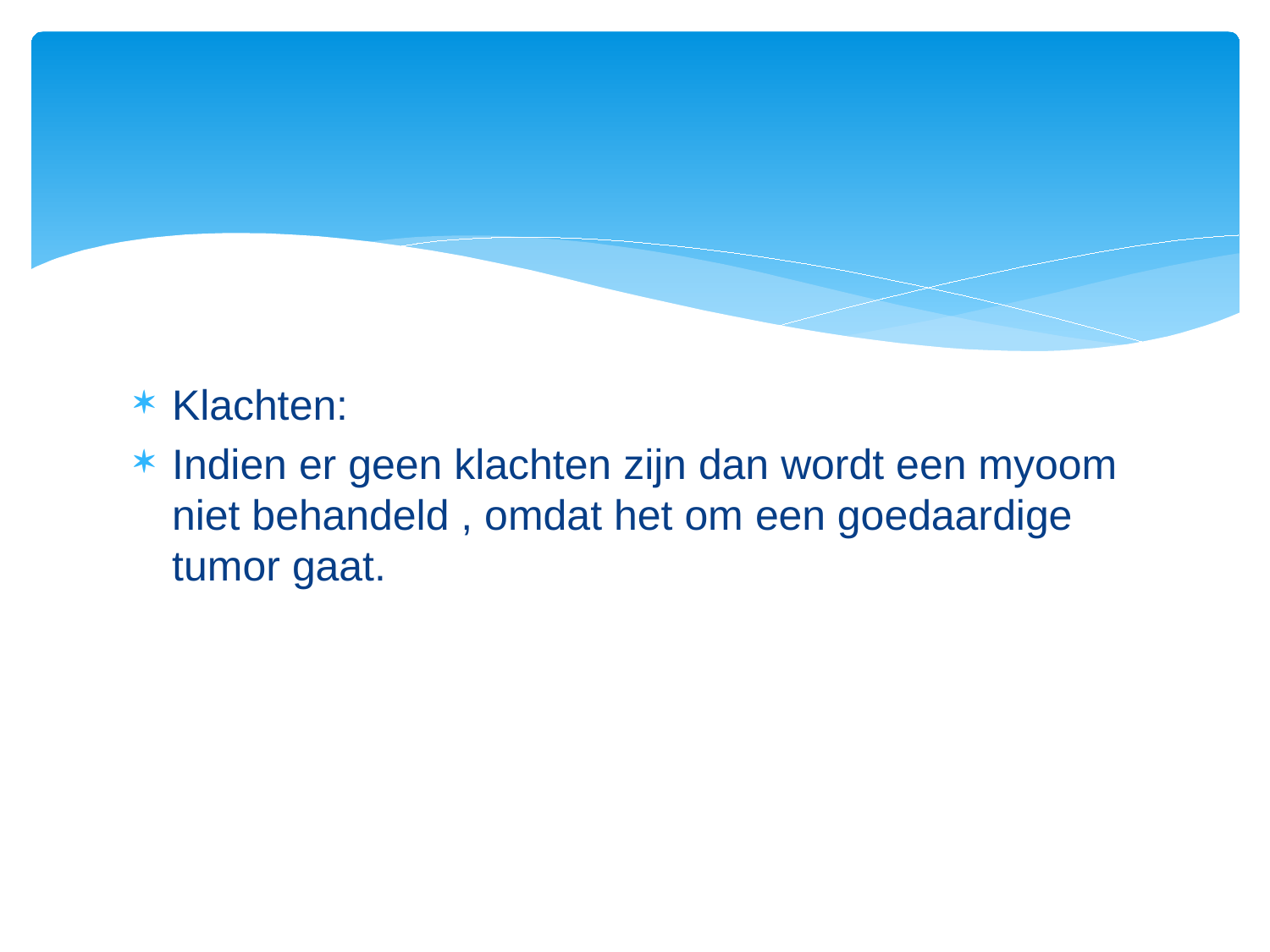

#
Klachten:
Indien er geen klachten zijn dan wordt een myoom niet behandeld , omdat het om een goedaardige tumor gaat.